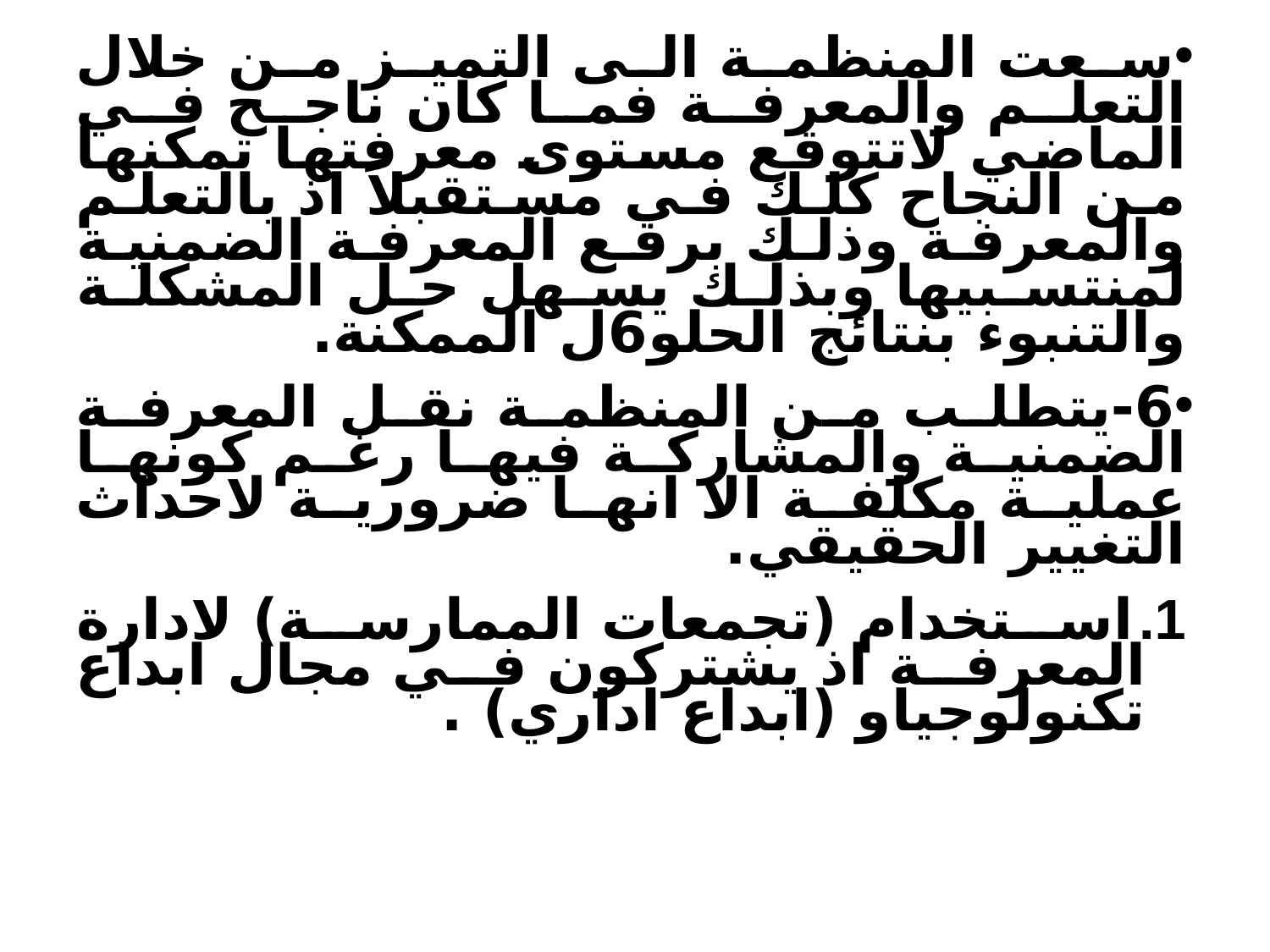

سعت المنظمة الى التميز من خلال التعلم والمعرفة فما كان ناجح في الماضي لاتتوقع مستوى معرفتها تمكنها من النجاح كلك في مستقبلاً اذ بالتعلم والمعرفة وذلك برفع المعرفة الضمنية لمنتسبيها وبذلك يسهل حل المشكلة والتنبوء بنتائج الحلو6ل الممكنة.
6-يتطلب من المنظمة نقل المعرفة الضمنية والمشاركة فيها رغم كونها عملية مكلفة الا انها ضرورية لاحداث التغيير الحقيقي.
استخدام (تجمعات الممارسة) لادارة المعرفة اذ يشتركون في مجال ابداع تكنولوجياو (ابداع اداري) .